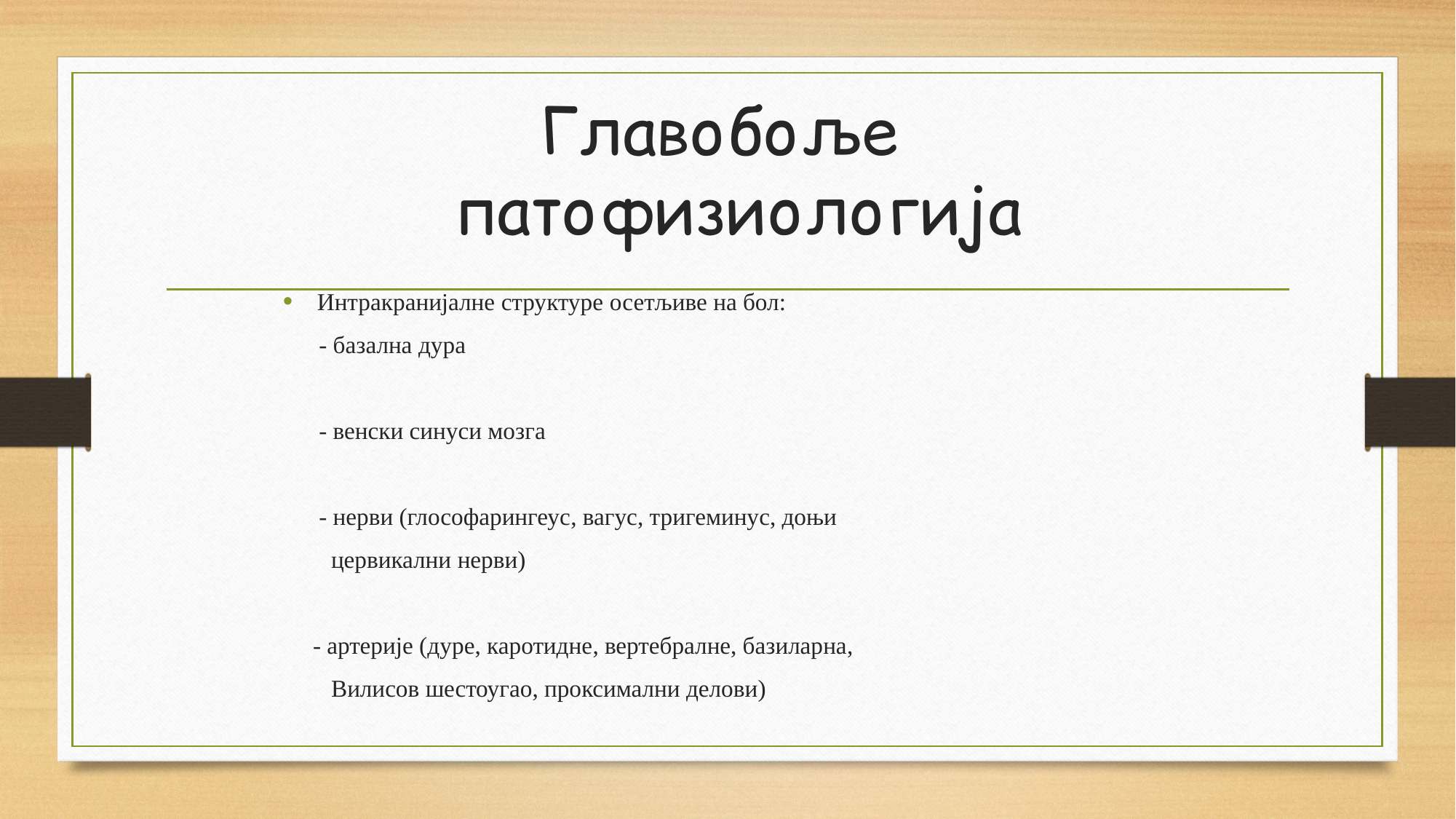

# Главобоље патофизиологија
Интракранијалне структуре осетљиве на бол:
      - базална дура

      - венски синуси мозга

      - нерви (глософарингеус, вагус, тригеминус, доњи
        цервикални нерви)

     - артерије (дуре, каротидне, вертебралне, базиларна,
        Вилисов шестоугао, проксимални делови)